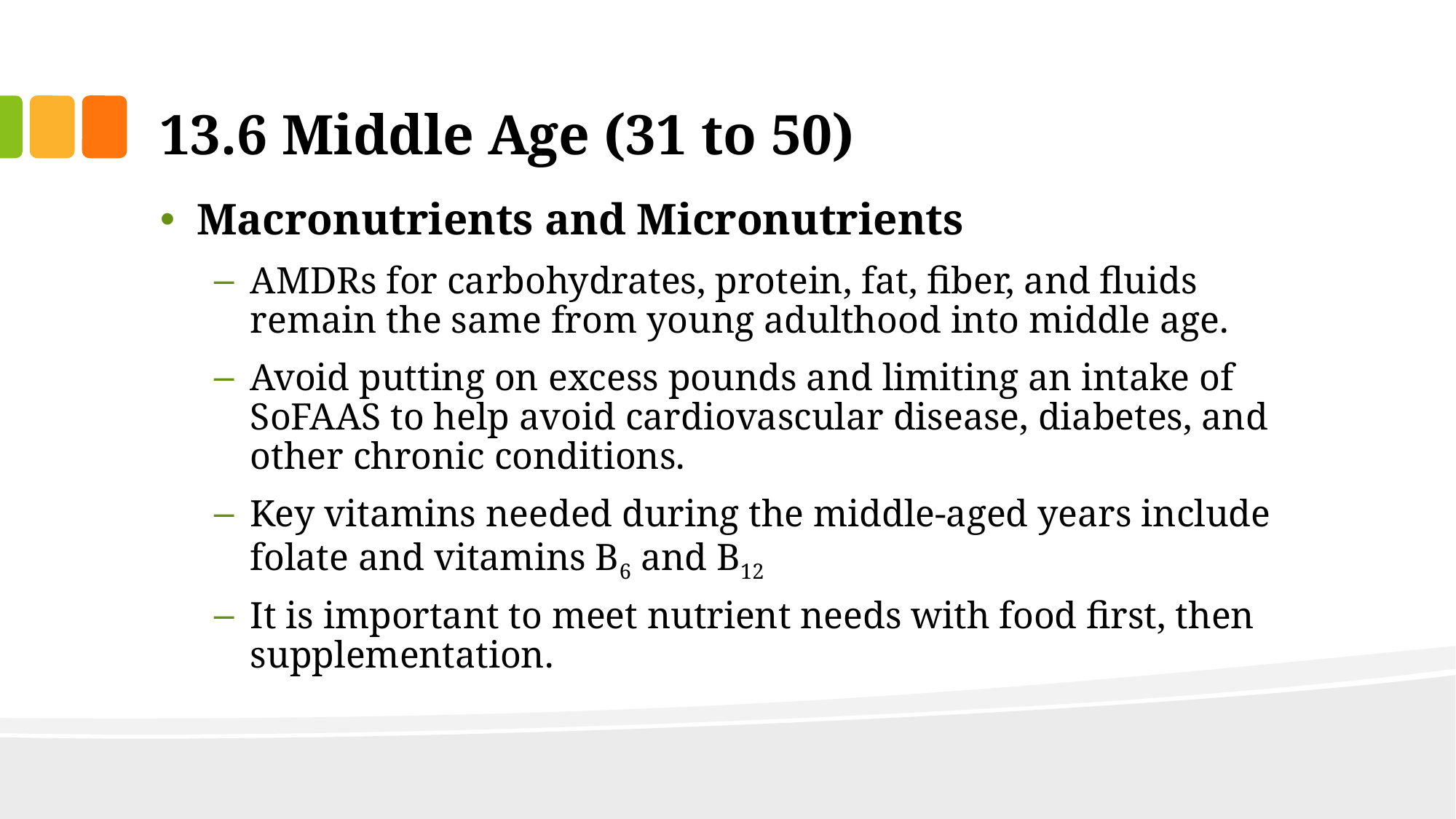

# 13.6 Middle Age (31 to 50)
Macronutrients and Micronutrients
AMDRs for carbohydrates, protein, fat, fiber, and fluids remain the same from young adulthood into middle age.
Avoid putting on excess pounds and limiting an intake of SoFAAS to help avoid cardiovascular disease, diabetes, and other chronic conditions.
Key vitamins needed during the middle-aged years include folate and vitamins B6 and B12
It is important to meet nutrient needs with food first, then supplementation.